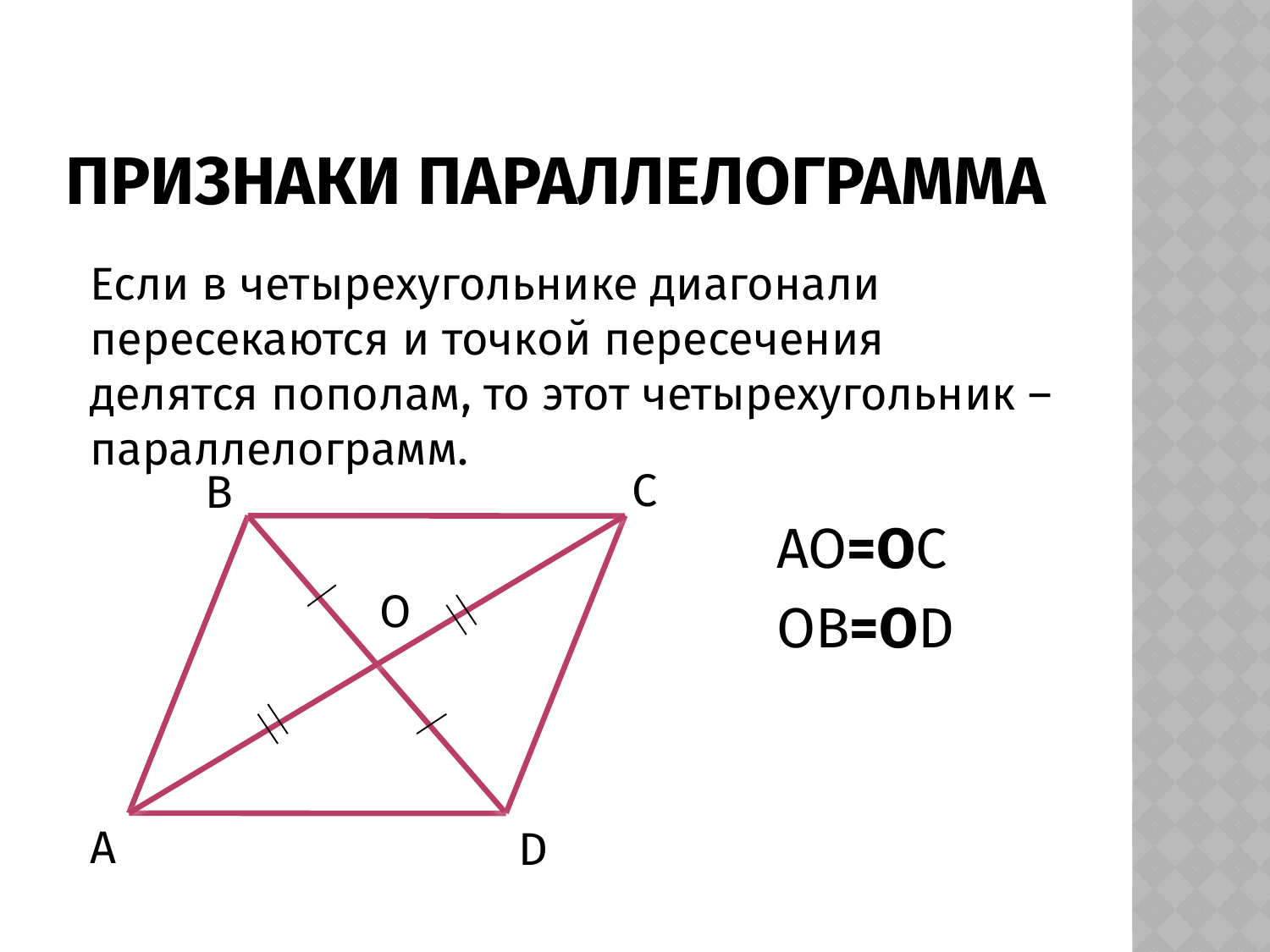

# Признаки параллелограмма
Если в четырехугольнике диагонали пересекаются и точкой пересечения делятся пополам, то этот четырехугольник – параллелограмм.
C
B
AO=OC
O
OB=OD
A
D